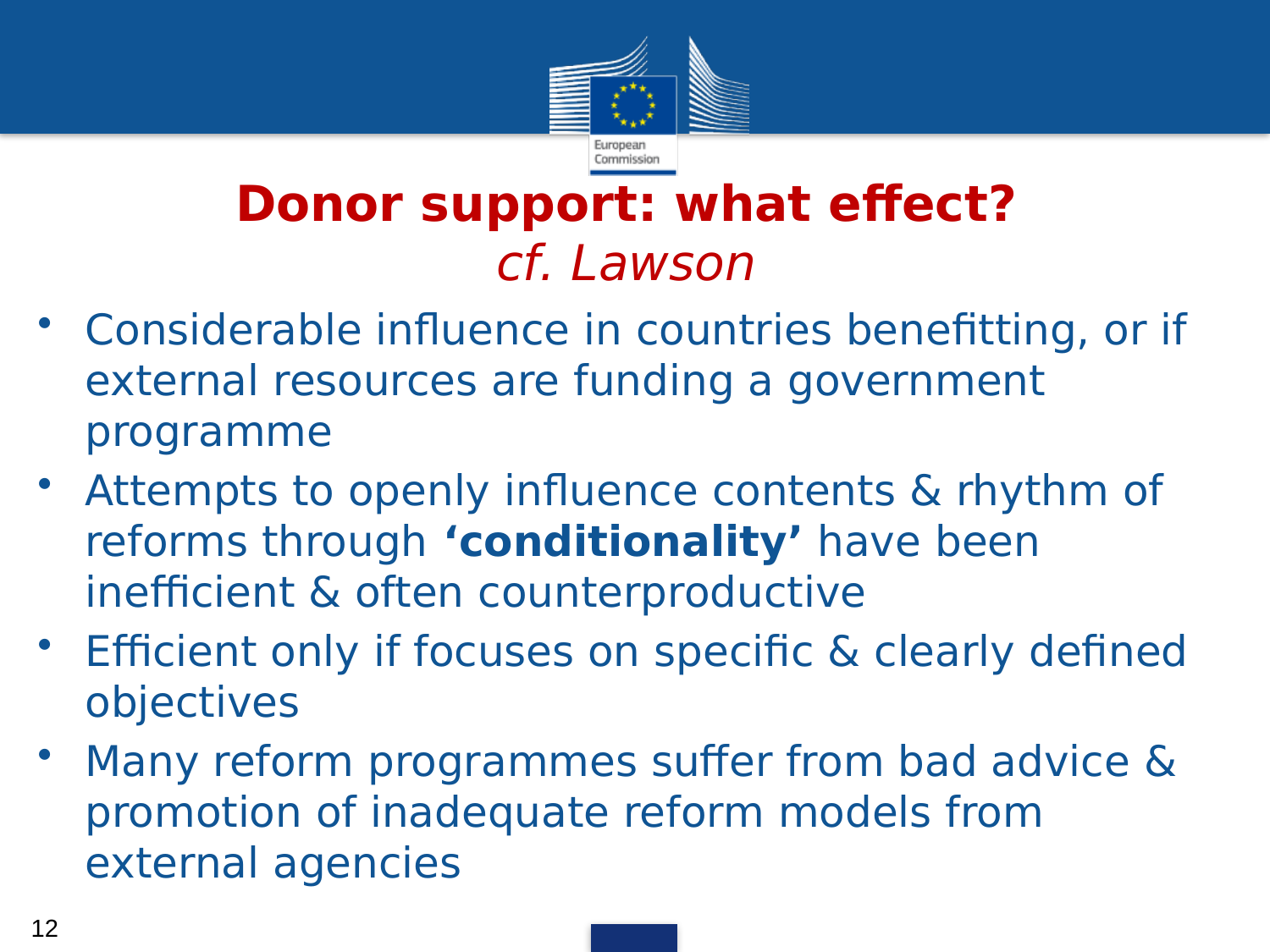

# Donor support: what effect? cf. Lawson
Considerable influence in countries benefitting, or if external resources are funding a government programme
Attempts to openly influence contents & rhythm of reforms through ‘conditionality’ have been inefficient & often counterproductive
Efficient only if focuses on specific & clearly defined objectives
Many reform programmes suffer from bad advice & promotion of inadequate reform models from external agencies
12